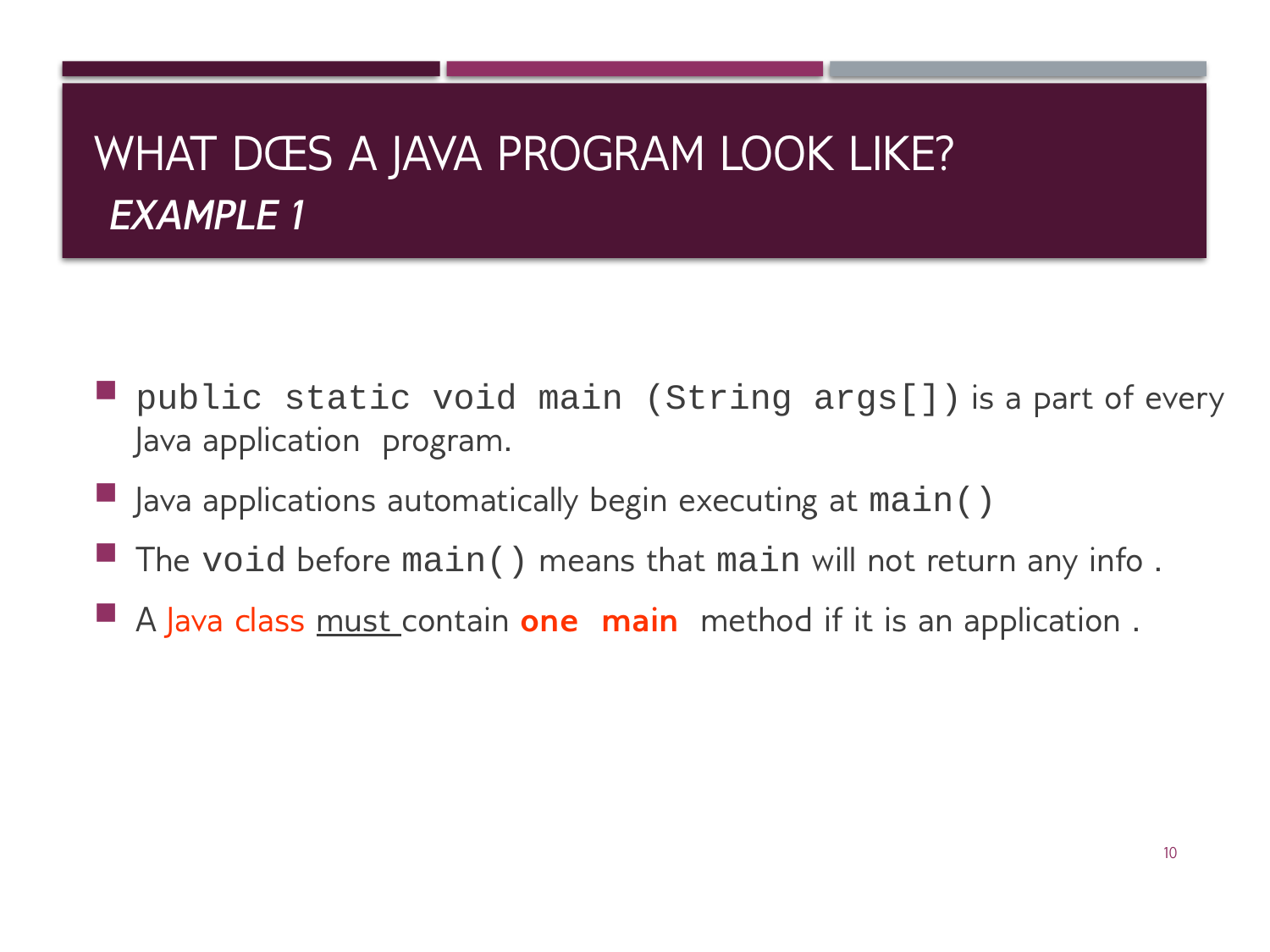

# What does a Java program look like? Example 1
public static void main (String args[]) is a part of every Java application  program.
Java applications automatically begin executing at main()
The void before main() means that main will not return any info .
A Java class must contain one  main  method if it is an application .

10